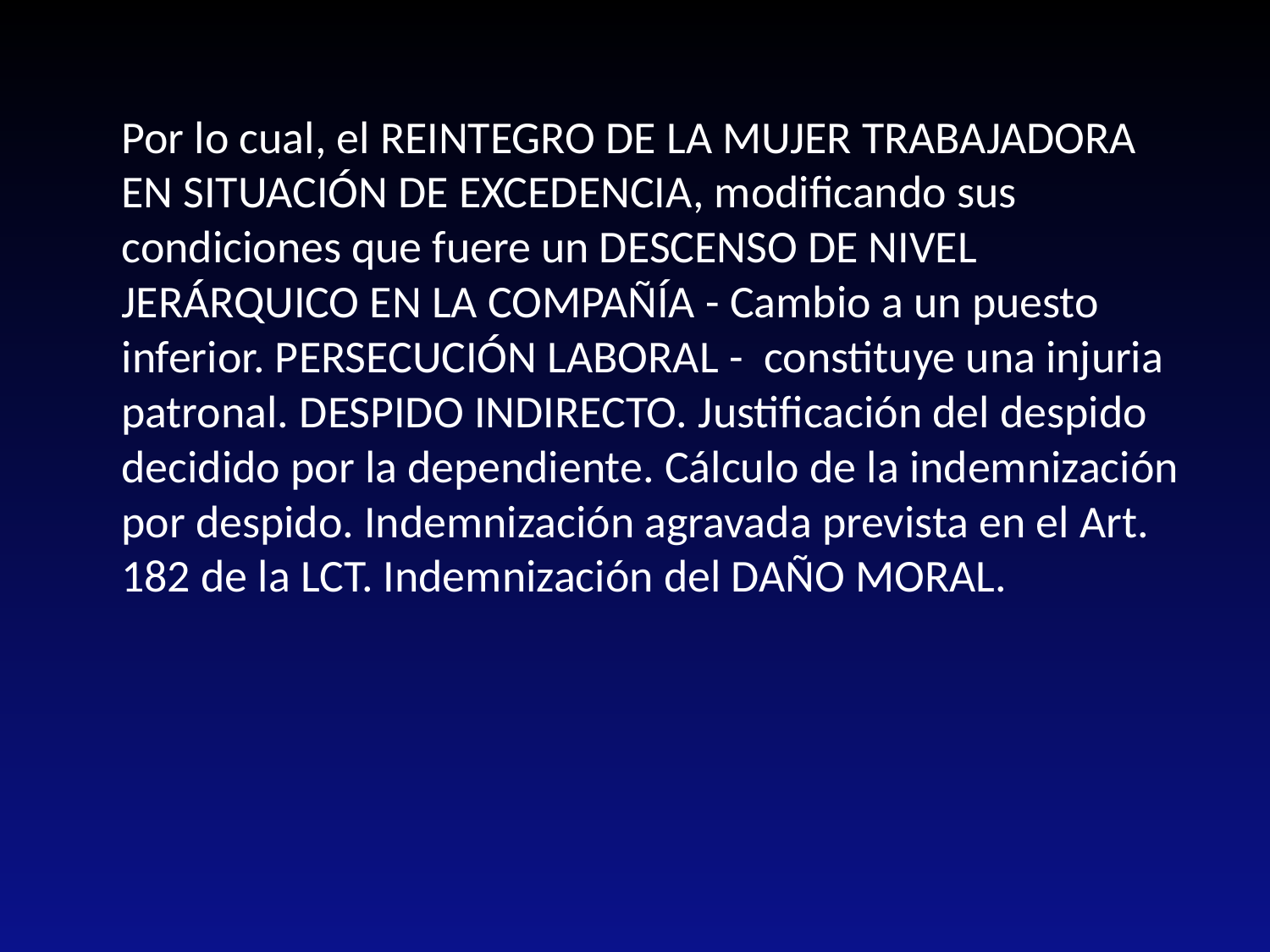

Por lo cual, el REINTEGRO DE LA MUJER TRABAJADORA EN SITUACIÓN DE EXCEDENCIA, modificando sus condiciones que fuere un DESCENSO DE NIVEL JERÁRQUICO EN LA COMPAÑÍA - Cambio a un puesto inferior. PERSECUCIÓN LABORAL -  constituye una injuria patronal. DESPIDO INDIRECTO. Justificación del despido decidido por la dependiente. Cálculo de la indemnización por despido. Indemnización agravada prevista en el Art. 182 de la LCT. Indemnización del DAÑO MORAL.